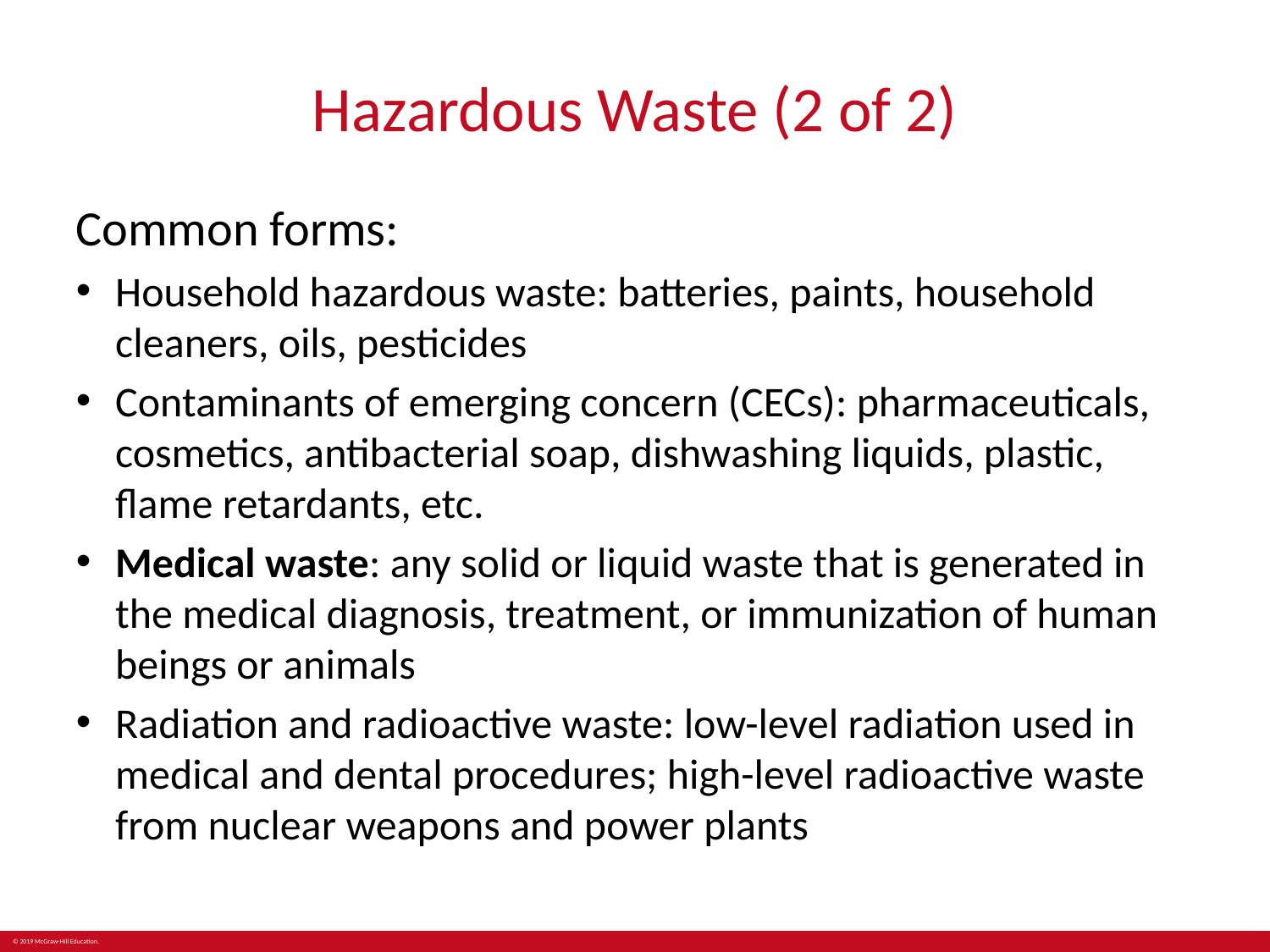

# Hazardous Waste (2 of 2)
Common forms:
Household hazardous waste: batteries, paints, household cleaners, oils, pesticides
Contaminants of emerging concern (CECs): pharmaceuticals, cosmetics, antibacterial soap, dishwashing liquids, plastic, flame retardants, etc.
Medical waste: any solid or liquid waste that is generated in the medical diagnosis, treatment, or immunization of human beings or animals
Radiation and radioactive waste: low-level radiation used in medical and dental procedures; high-level radioactive waste from nuclear weapons and power plants